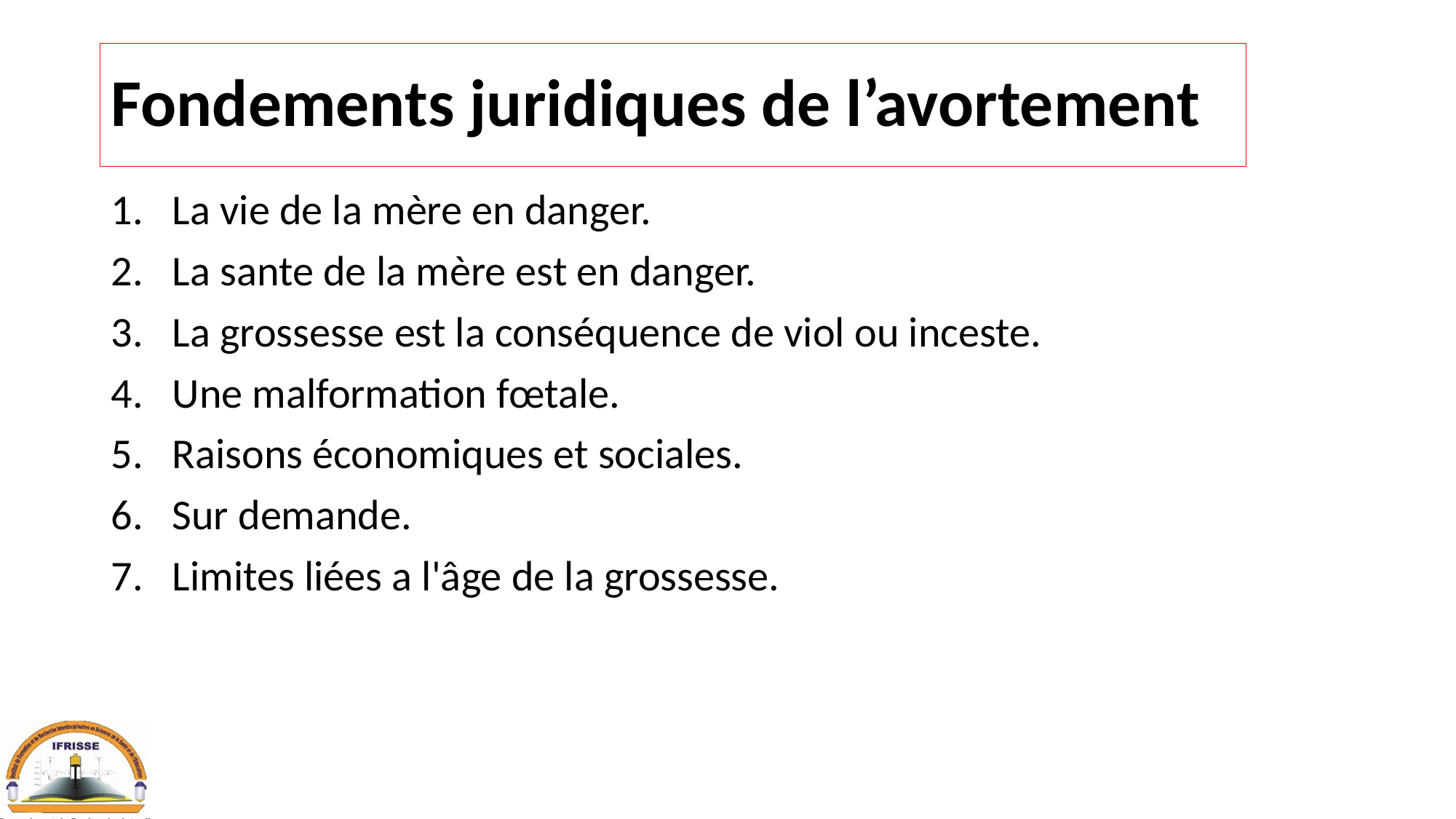

# Fondements juridiques de l’avortement
La vie de la mère en danger.
La sante de la mère est en danger.
La grossesse est la conséquence de viol ou inceste.
Une malformation fœtale.
Raisons économiques et sociales.
Sur demande.
Limites liées a l'âge de la grossesse.